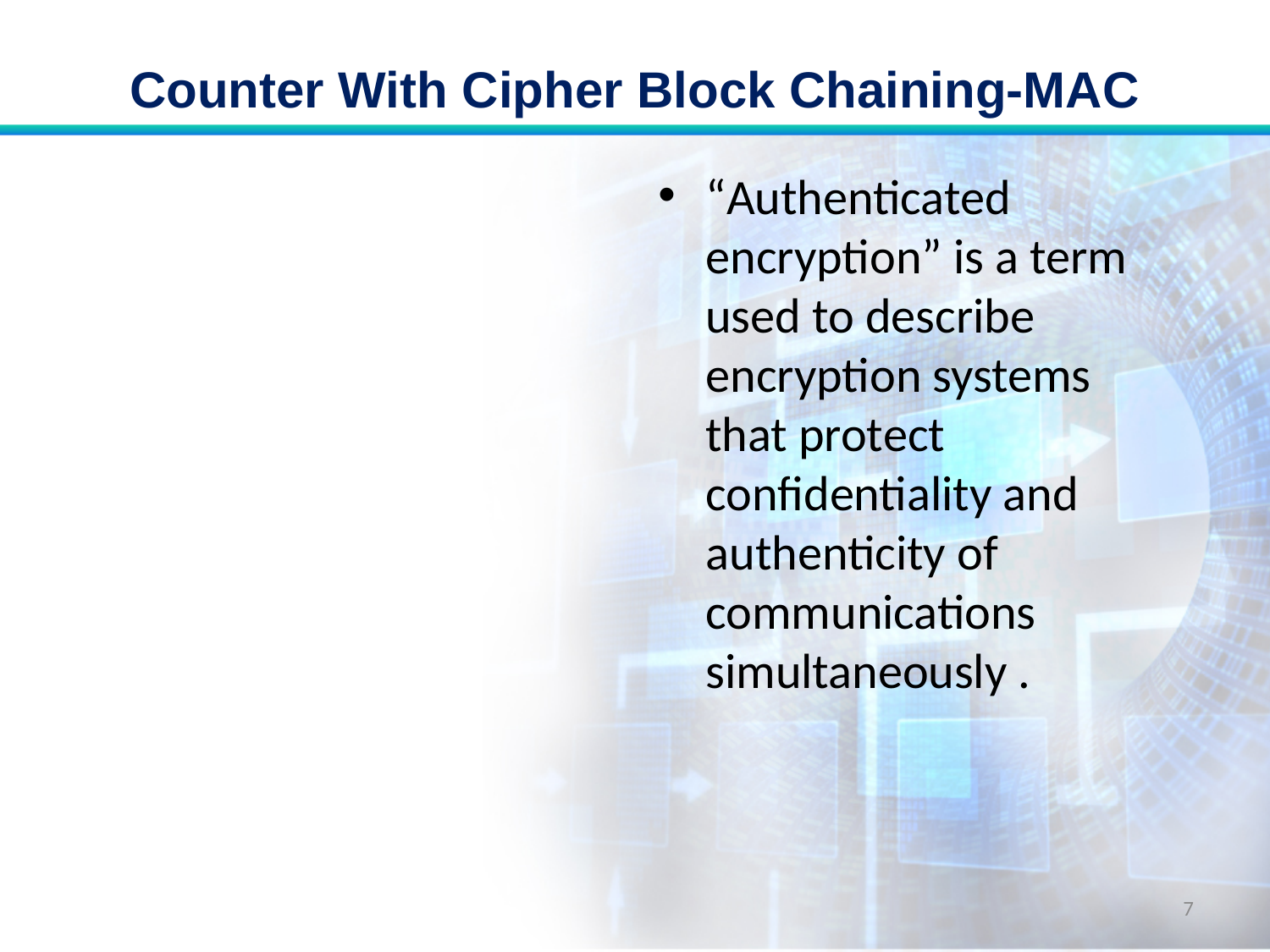

# Counter With Cipher Block Chaining-MAC
“Authenticated encryption” is a term used to describe encryption systems that protect confidentiality and authenticity of communications simultaneously .

7